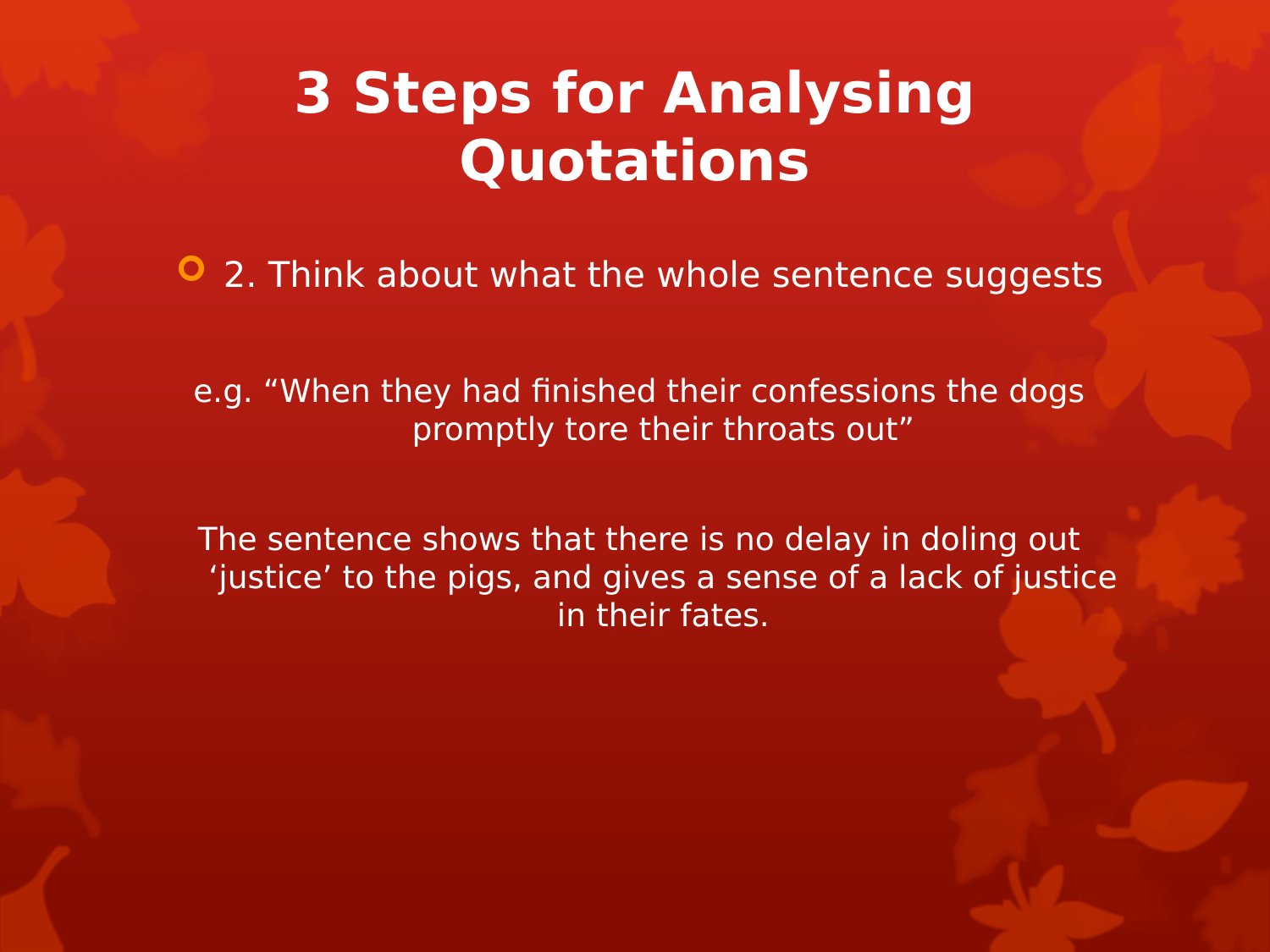

# 3 Steps for Analysing Quotations
2. Think about what the whole sentence suggests

e.g. “When they had finished their confessions the dogs promptly tore their throats out”

The sentence shows that there is no delay in doling out ‘justice’ to the pigs, and gives a sense of a lack of justice in their fates.